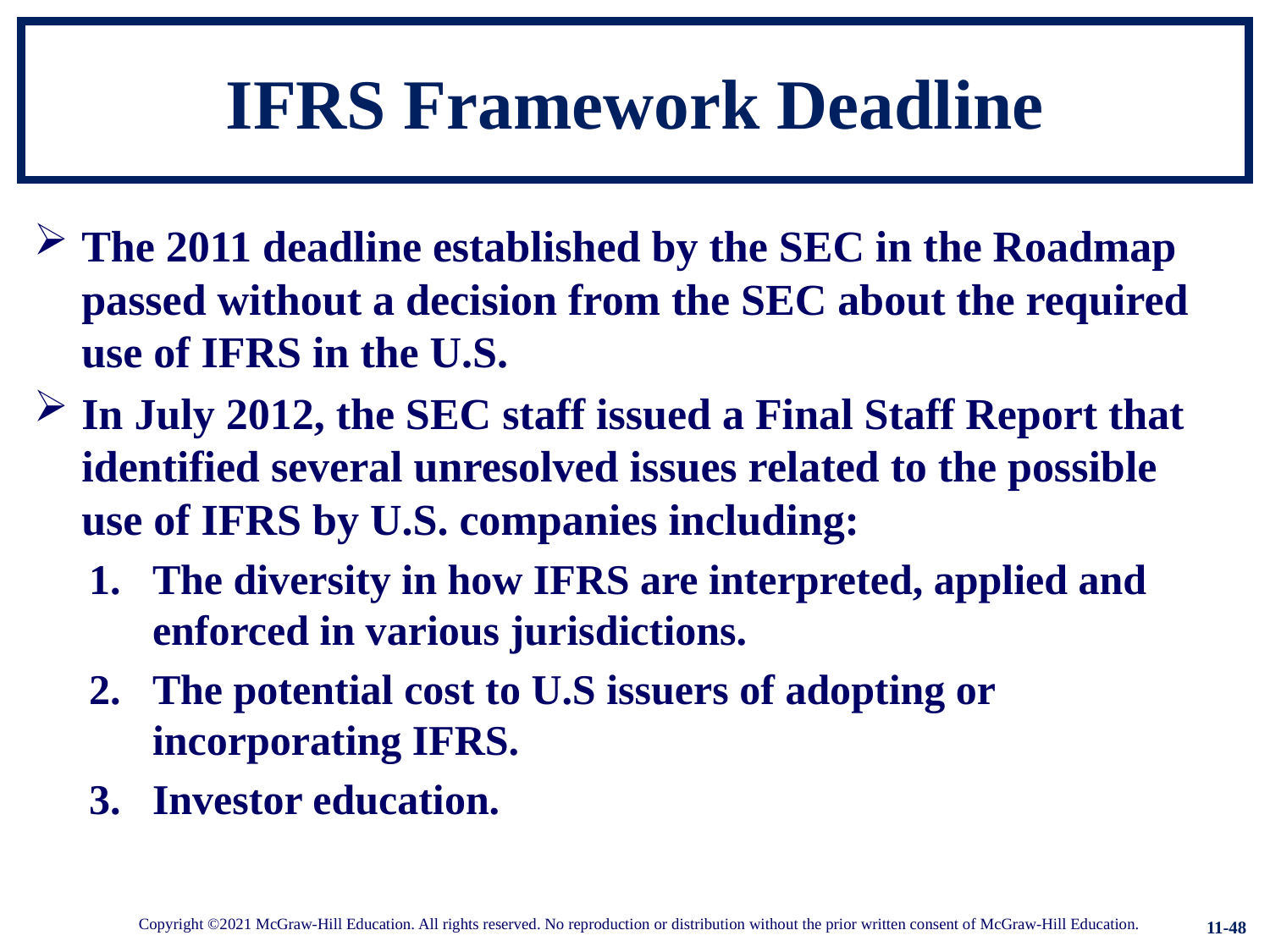

# IFRS Framework Deadline
The 2011 deadline established by the SEC in the Roadmap passed without a decision from the SEC about the required use of IFRS in the U.S.
In July 2012, the SEC staff issued a Final Staff Report that identified several unresolved issues related to the possible use of IFRS by U.S. companies including:
The diversity in how IFRS are interpreted, applied and enforced in various jurisdictions.
The potential cost to U.S issuers of adopting or incorporating IFRS.
Investor education.
11-48
Copyright ©2021 McGraw-Hill Education. All rights reserved. No reproduction or distribution without the prior written consent of McGraw-Hill Education.